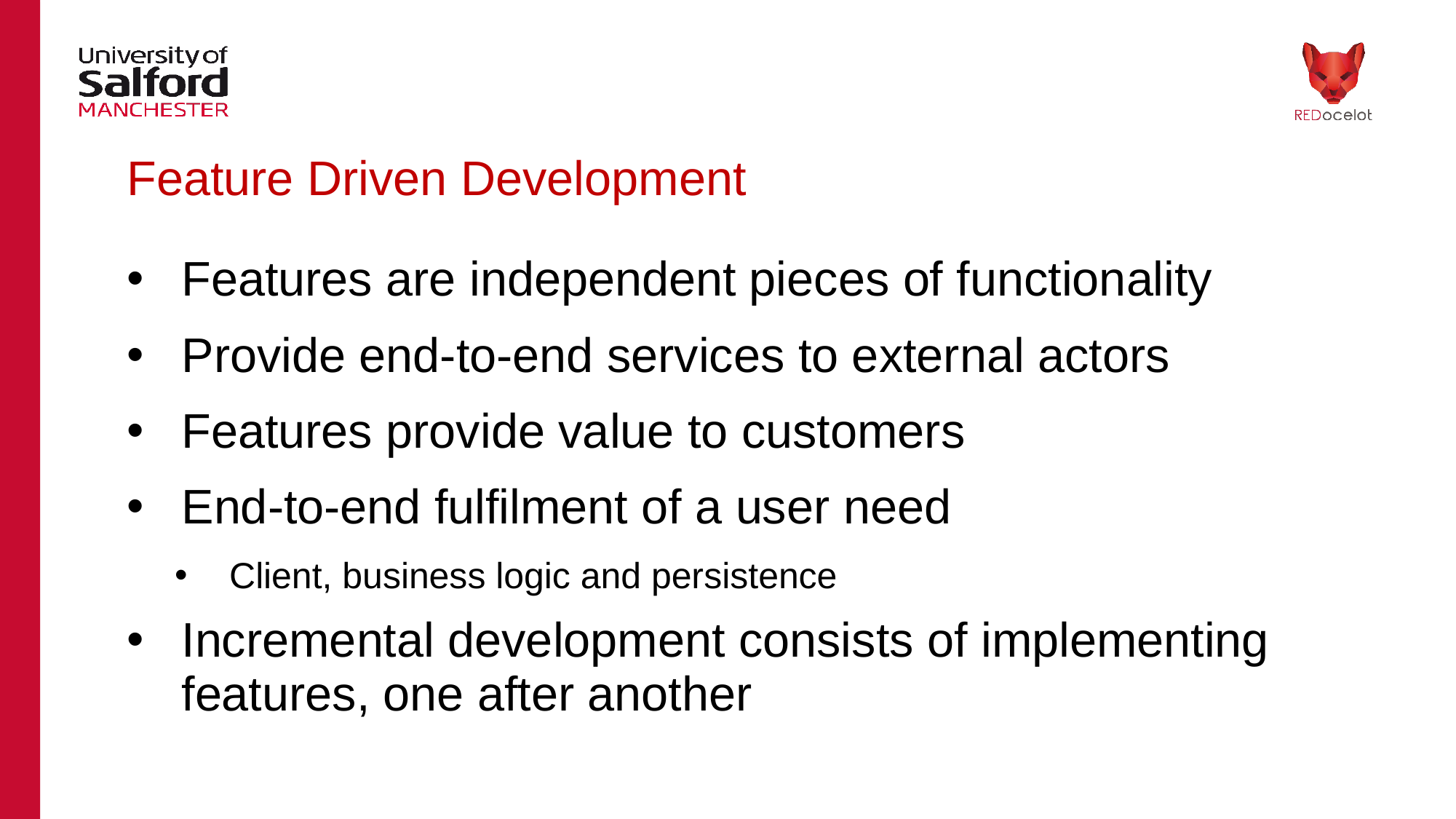

# Feature Driven Development
Features are independent pieces of functionality
Provide end-to-end services to external actors
Features provide value to customers
End-to-end fulfilment of a user need
Client, business logic and persistence
Incremental development consists of implementing features, one after another